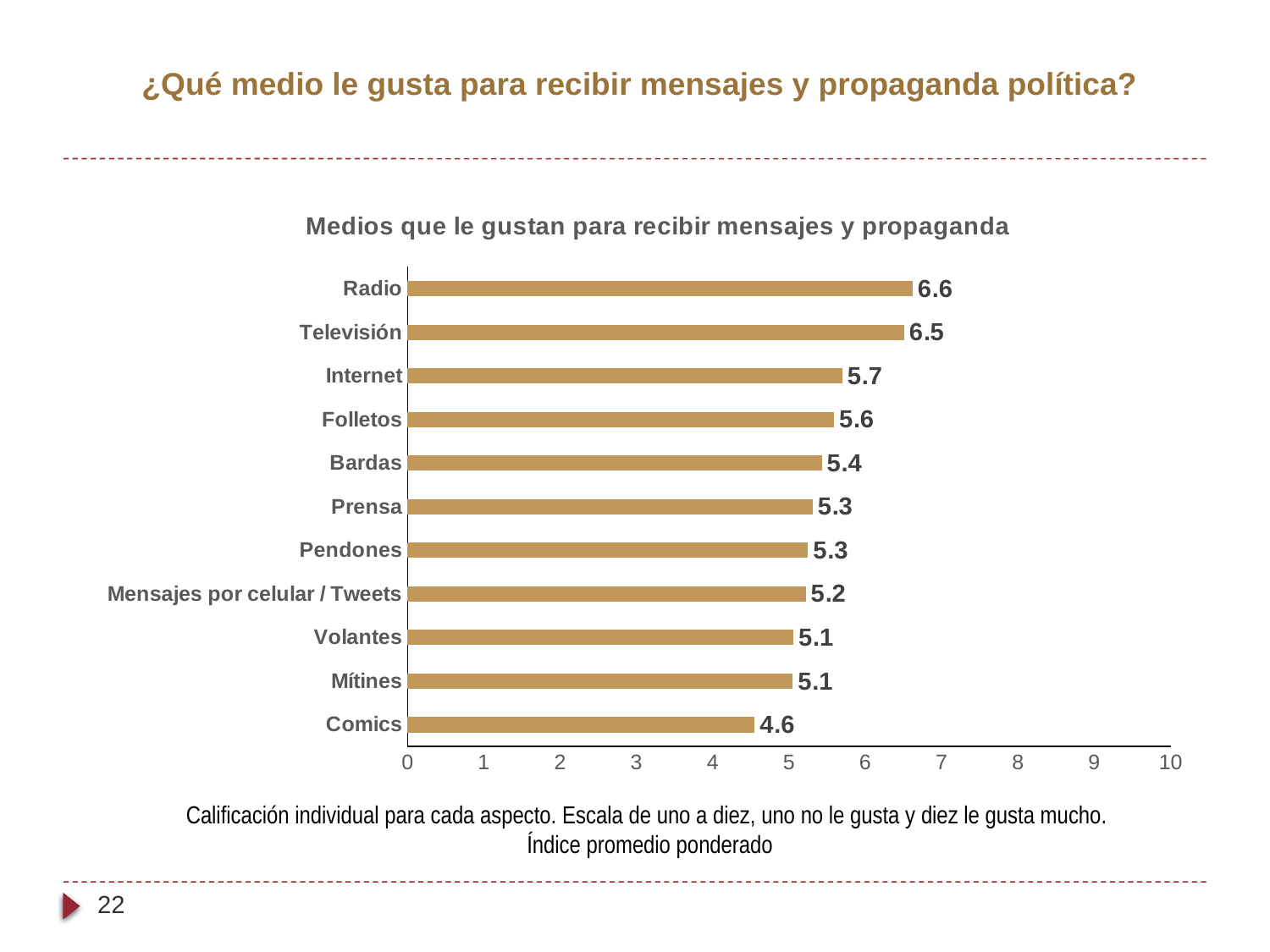

# ¿Qué medio le gusta para recibir mensajes y propaganda política?

### Chart: Medios que le gustan para recibir mensajes y propaganda

| Category | Medio que le gusta para recibir mensajes y propaganda |
|---|---|
| Comics | 4.550000190734863 |
| Mítines | 5.050000190734863 |
| Volantes | 5.059999942779541 |
| Mensajes por celular / Tweets | 5.21999979019165 |
| Pendones | 5.25 |
| Prensa | 5.309999942779541 |
| Bardas | 5.429999828338623 |
| Folletos | 5.590000152587891 |
| Internet | 5.699999809265137 |
| Televisión | 6.510000228881836 |
| Radio | 6.619999885559082 |
Calificación individual para cada aspecto. Escala de uno a diez, uno no le gusta y diez le gusta mucho.
Índice promedio ponderado
22